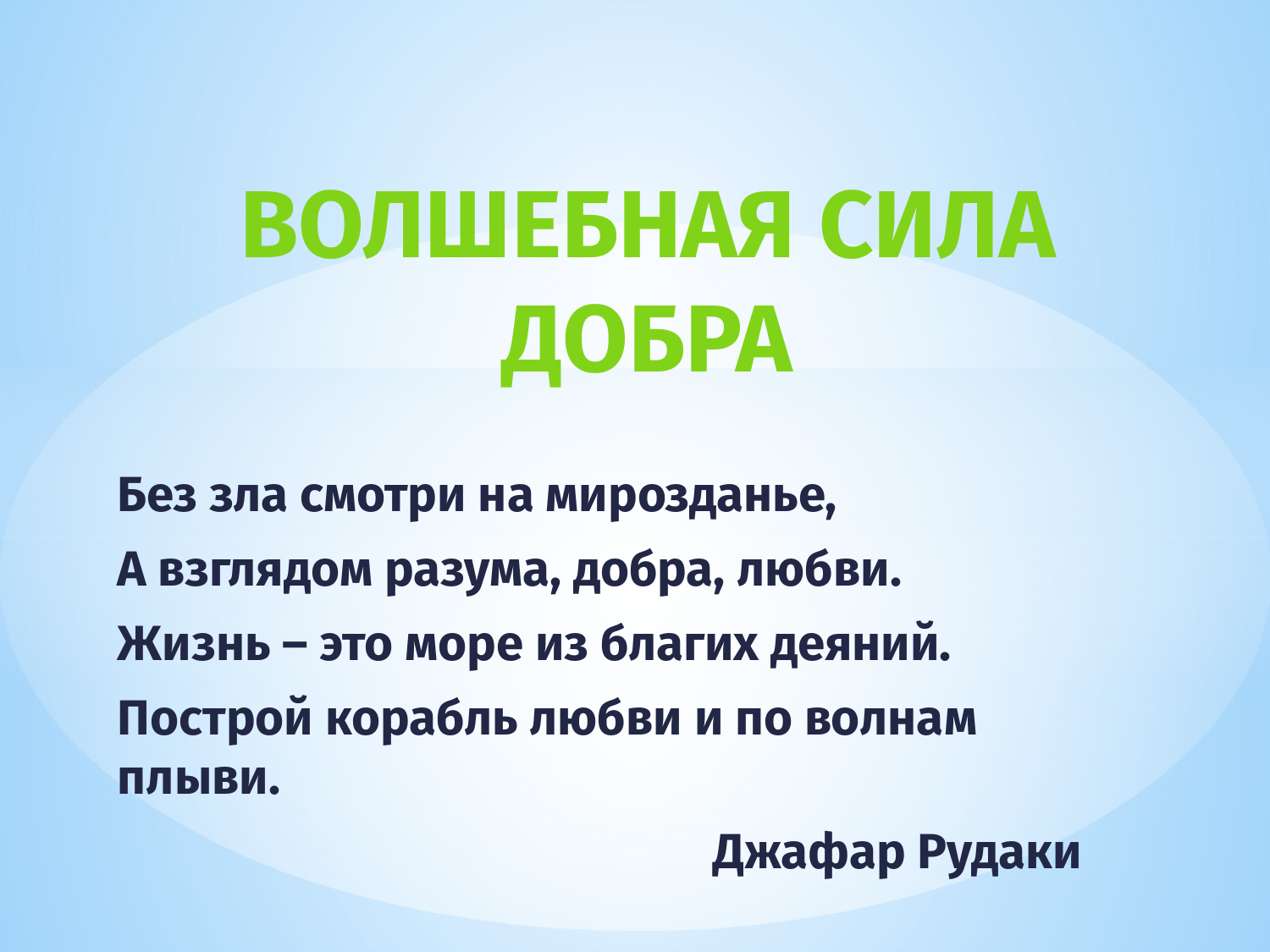

# ВОЛШЕБНАЯ СИЛА ДОБРА
Без зла смотри на мирозданье,
А взглядом разума, добра, любви.
Жизнь – это море из благих деяний.
Построй корабль любви и по волнам плыви.
Джафар Рудаки